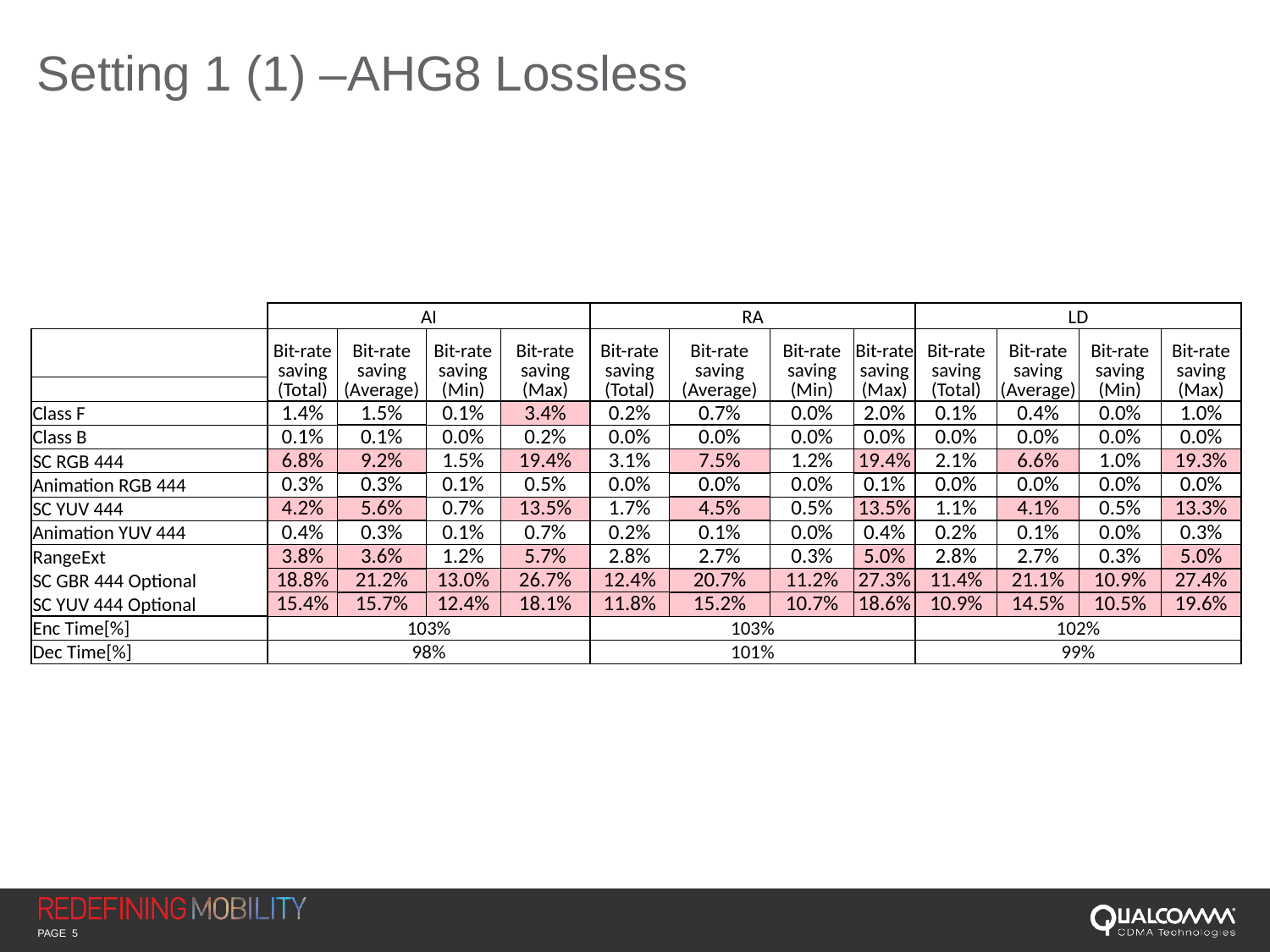

# Setting 1 (1) –AHG8 Lossless
|  | AI |  |  |  | RA |  |  |  | LD |  |  |  |
| --- | --- | --- | --- | --- | --- | --- | --- | --- | --- | --- | --- | --- |
|  | Bit-rate saving (Total) | Bit-rate saving (Average) | Bit-rate saving (Min) | Bit-rate saving (Max) | Bit-rate saving (Total) | Bit-rate saving (Average) | Bit-rate saving (Min) | Bit-rate saving (Max) | Bit-rate saving (Total) | Bit-rate saving (Average) | Bit-rate saving (Min) | Bit-rate saving (Max) |
|  |  |  |  |  |  |  |  |  |  |  |  |  |
| Class F | 1.4% | 1.5% | 0.1% | 3.4% | 0.2% | 0.7% | 0.0% | 2.0% | 0.1% | 0.4% | 0.0% | 1.0% |
| Class B | 0.1% | 0.1% | 0.0% | 0.2% | 0.0% | 0.0% | 0.0% | 0.0% | 0.0% | 0.0% | 0.0% | 0.0% |
| SC RGB 444 | 6.8% | 9.2% | 1.5% | 19.4% | 3.1% | 7.5% | 1.2% | 19.4% | 2.1% | 6.6% | 1.0% | 19.3% |
| Animation RGB 444 | 0.3% | 0.3% | 0.1% | 0.5% | 0.0% | 0.0% | 0.0% | 0.1% | 0.0% | 0.0% | 0.0% | 0.0% |
| SC YUV 444 | 4.2% | 5.6% | 0.7% | 13.5% | 1.7% | 4.5% | 0.5% | 13.5% | 1.1% | 4.1% | 0.5% | 13.3% |
| Animation YUV 444 | 0.4% | 0.3% | 0.1% | 0.7% | 0.2% | 0.1% | 0.0% | 0.4% | 0.2% | 0.1% | 0.0% | 0.3% |
| RangeExt | 3.8% | 3.6% | 1.2% | 5.7% | 2.8% | 2.7% | 0.3% | 5.0% | 2.8% | 2.7% | 0.3% | 5.0% |
| SC GBR 444 Optional | 18.8% | 21.2% | 13.0% | 26.7% | 12.4% | 20.7% | 11.2% | 27.3% | 11.4% | 21.1% | 10.9% | 27.4% |
| SC YUV 444 Optional | 15.4% | 15.7% | 12.4% | 18.1% | 11.8% | 15.2% | 10.7% | 18.6% | 10.9% | 14.5% | 10.5% | 19.6% |
| Enc Time[%] | 103% |  |  |  | 103% |  |  |  | 102% |  |  |  |
| Dec Time[%] | 98% |  |  |  | 101% |  |  |  | 99% |  |  |  |